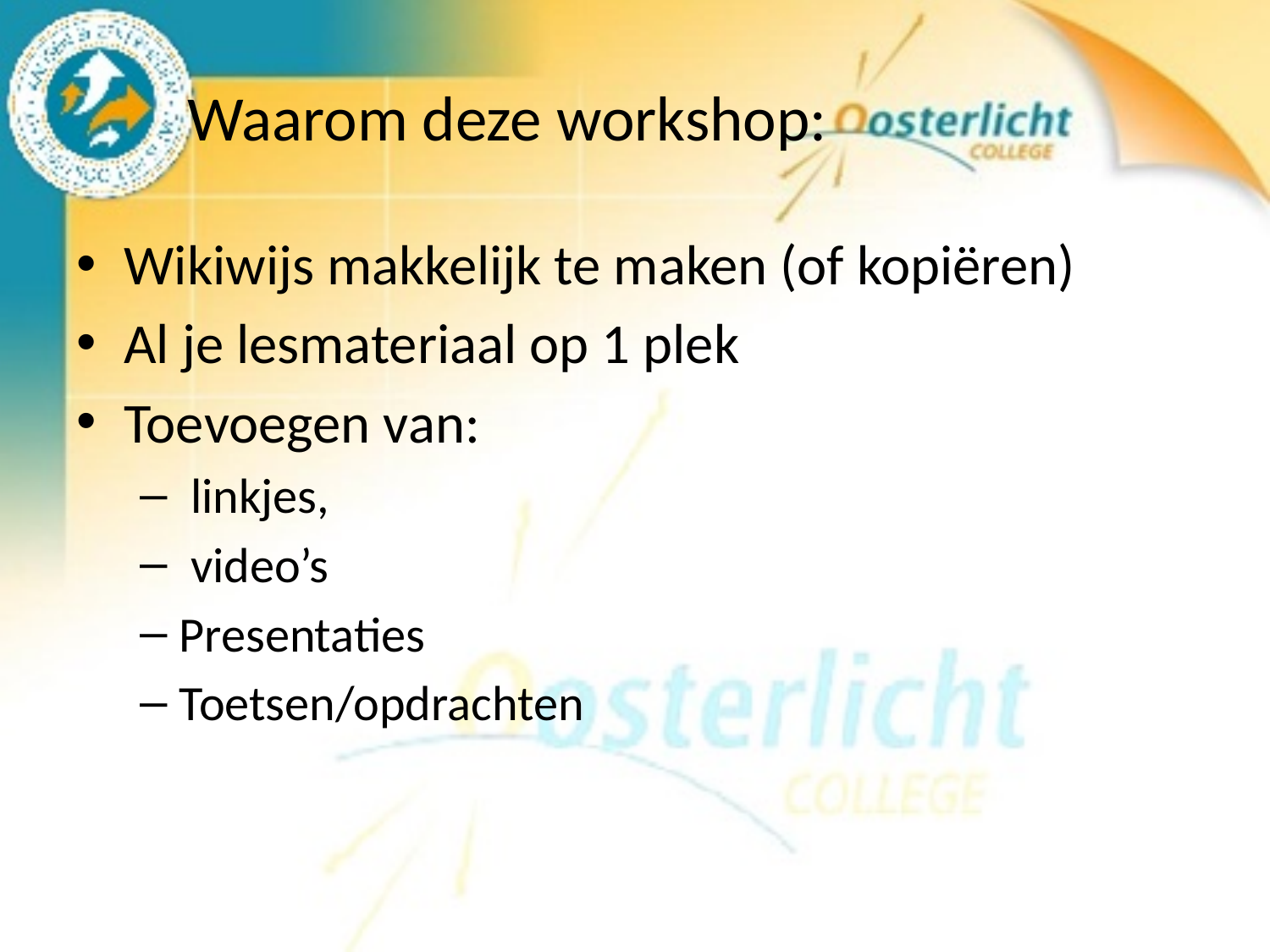

# Waarom deze workshop:
Wikiwijs makkelijk te maken (of kopiëren)
Al je lesmateriaal op 1 plek
Toevoegen van:
 linkjes,
 video’s
Presentaties
Toetsen/opdrachten